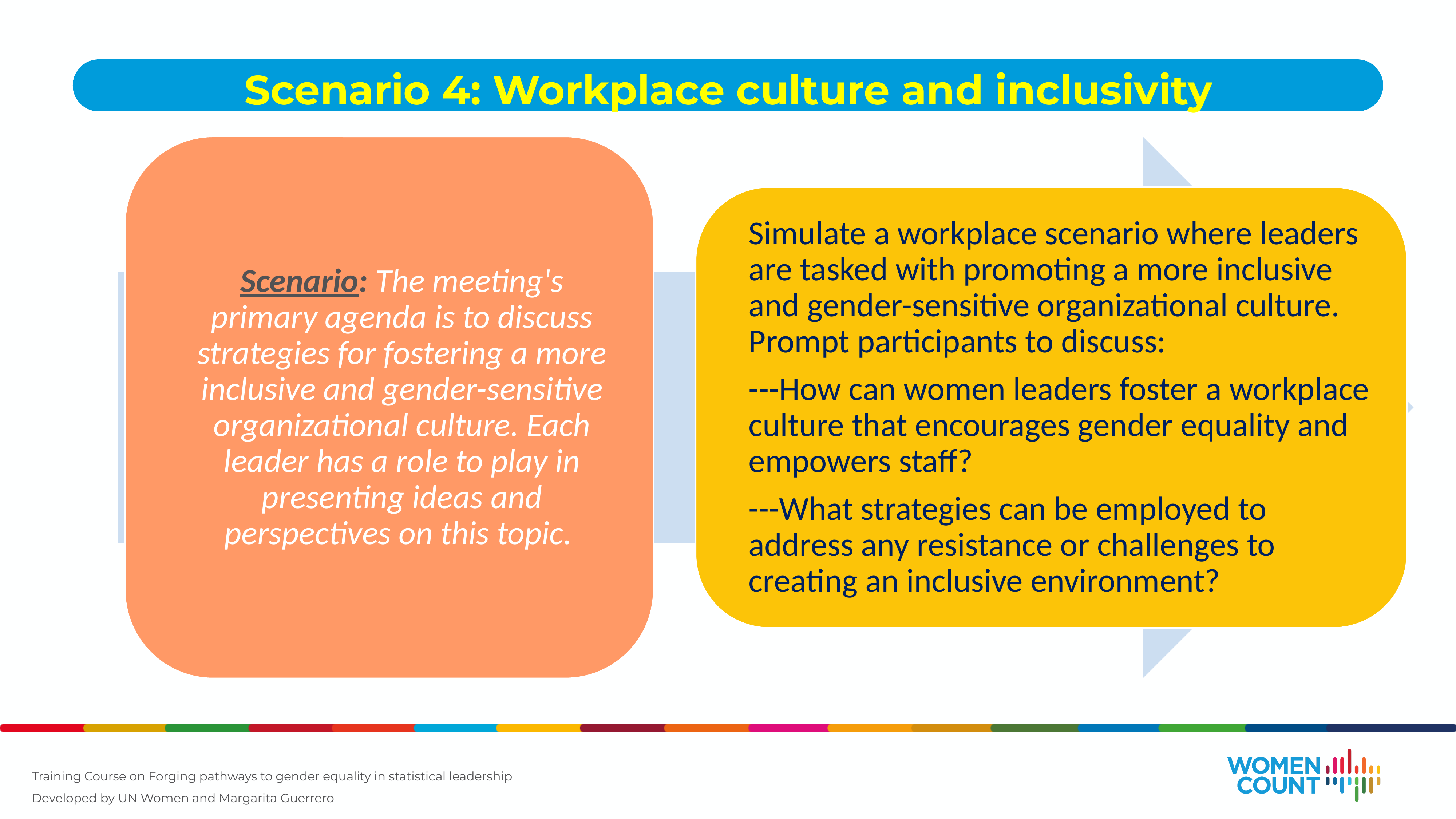

Scenario 4: Workplace culture and inclusivity
Scenario: The meeting's primary agenda is to discuss strategies for fostering a more inclusive and gender-sensitive organizational culture. Each leader has a role to play in presenting ideas and perspectives on this topic.
Simulate a workplace scenario where leaders are tasked with promoting a more inclusive and gender-sensitive organizational culture. Prompt participants to discuss:
---How can women leaders foster a workplace culture that encourages gender equality and empowers staff?
---What strategies can be employed to address any resistance or challenges to creating an inclusive environment?
Training Course on Forging pathways to gender equality in statistical leadership
Developed by UN Women and Margarita Guerrero